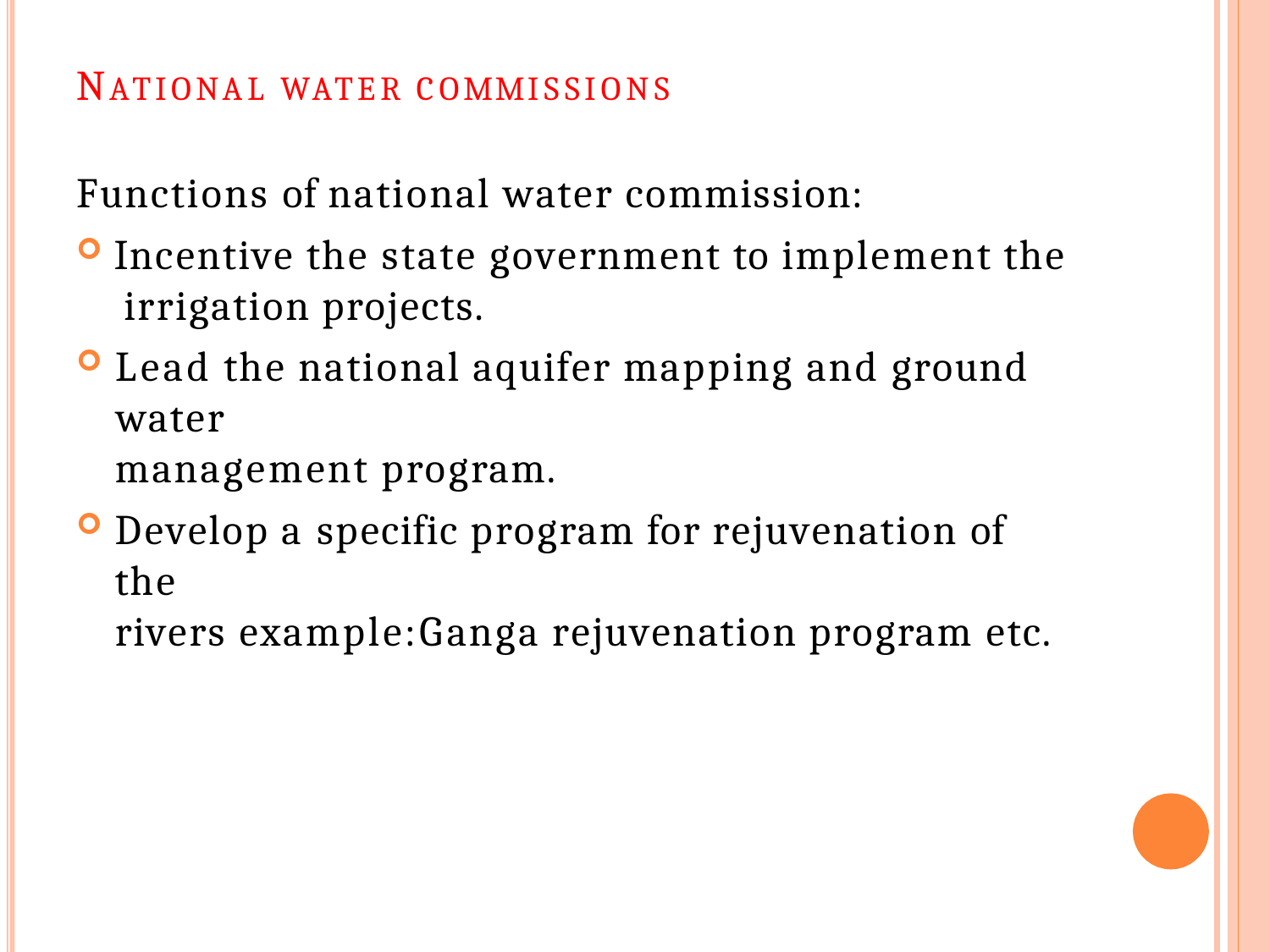

NATIONAL WATER COMMISSIONS

Functions of national water commission:
Incentive the state government to implement the  irrigation projects.
Lead the national aquifer mapping and ground water
management program.
Develop a specific program for rejuvenation of the
rivers example:Ganga rejuvenation program etc.